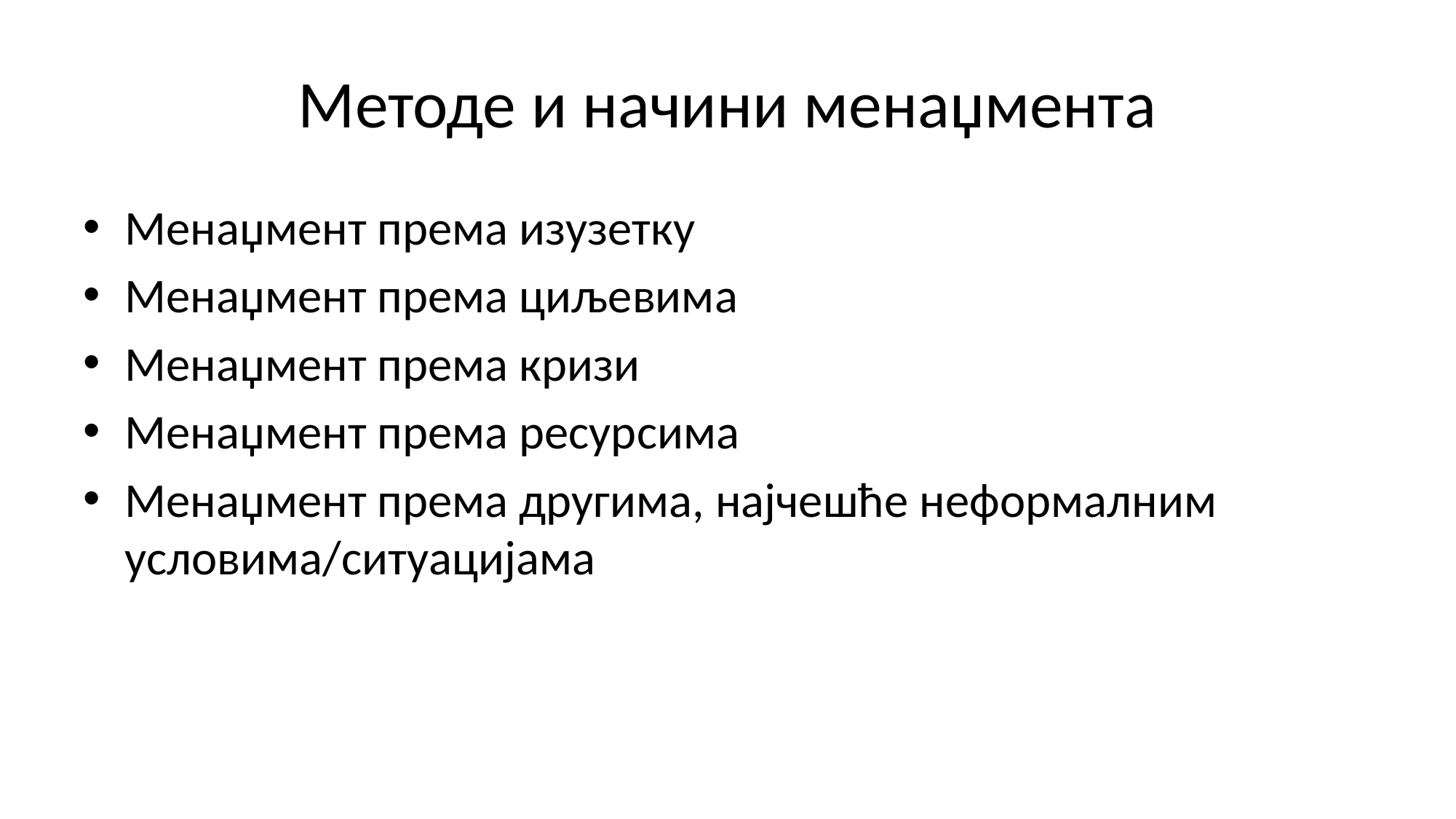

# Методе и начини менаџмента
Менаџмент према изузетку
Менаџмент према циљевима
Менаџмент према кризи
Менаџмент према ресурсима
Менаџмент према другима, најчешће неформалним условима/ситуацијама